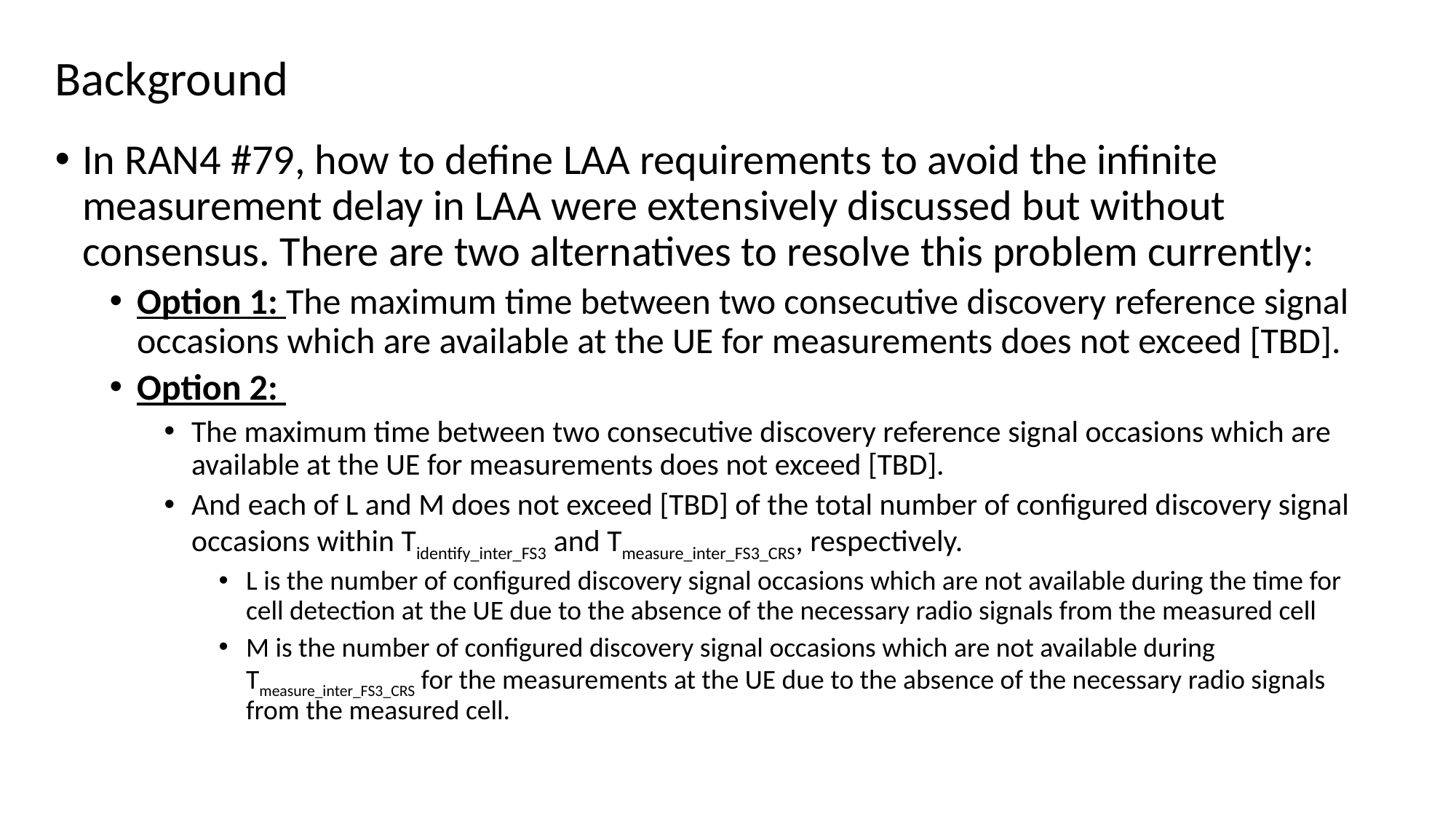

# Background
In RAN4 #79, how to define LAA requirements to avoid the infinite measurement delay in LAA were extensively discussed but without consensus. There are two alternatives to resolve this problem currently:
Option 1: The maximum time between two consecutive discovery reference signal occasions which are available at the UE for measurements does not exceed [TBD].
Option 2:
The maximum time between two consecutive discovery reference signal occasions which are available at the UE for measurements does not exceed [TBD].
And each of L and M does not exceed [TBD] of the total number of configured discovery signal occasions within Tidentify_inter_FS3 and Tmeasure_inter_FS3_CRS, respectively.
L is the number of configured discovery signal occasions which are not available during the time for cell detection at the UE due to the absence of the necessary radio signals from the measured cell
M is the number of configured discovery signal occasions which are not available during Tmeasure_inter_FS3_CRS for the measurements at the UE due to the absence of the necessary radio signals from the measured cell.